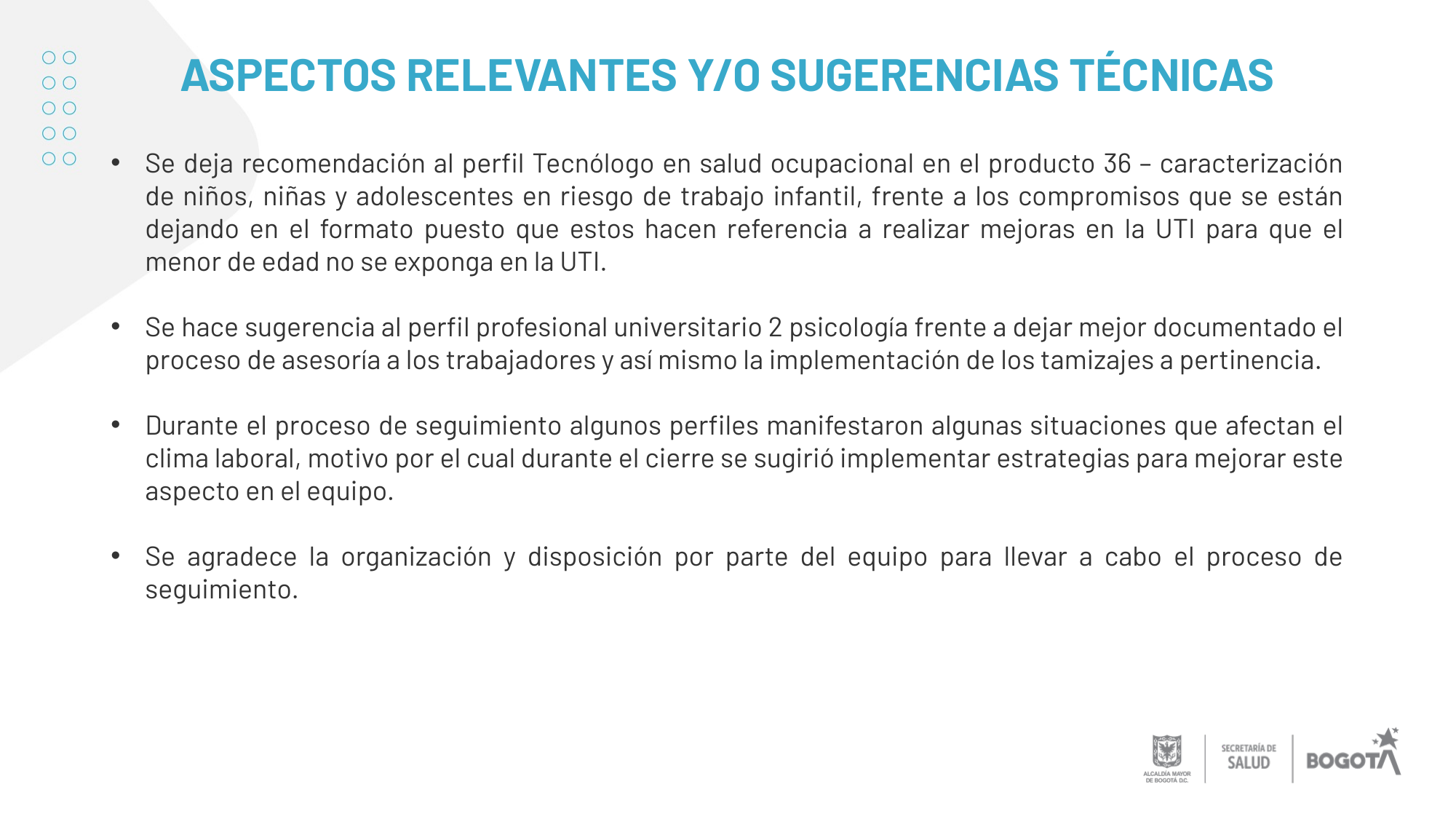

# ASPECTOS RELEVANTES Y/O SUGERENCIAS TÉCNICAS

Se deja recomendación al perfil Tecnólogo en salud ocupacional en el producto 36 – caracterización de niños, niñas y adolescentes en riesgo de trabajo infantil, frente a los compromisos que se están dejando en el formato puesto que estos hacen referencia a realizar mejoras en la UTI para que el menor de edad no se exponga en la UTI.

Se hace sugerencia al perfil profesional universitario 2 psicología frente a dejar mejor documentado el proceso de asesoría a los trabajadores y así mismo la implementación de los tamizajes a pertinencia.

Durante el proceso de seguimiento algunos perfiles manifestaron algunas situaciones que afectan el clima laboral, motivo por el cual durante el cierre se sugirió implementar estrategias para mejorar este aspecto en el equipo.

Se agradece la organización y disposición por parte del equipo para llevar a cabo el proceso de seguimiento.